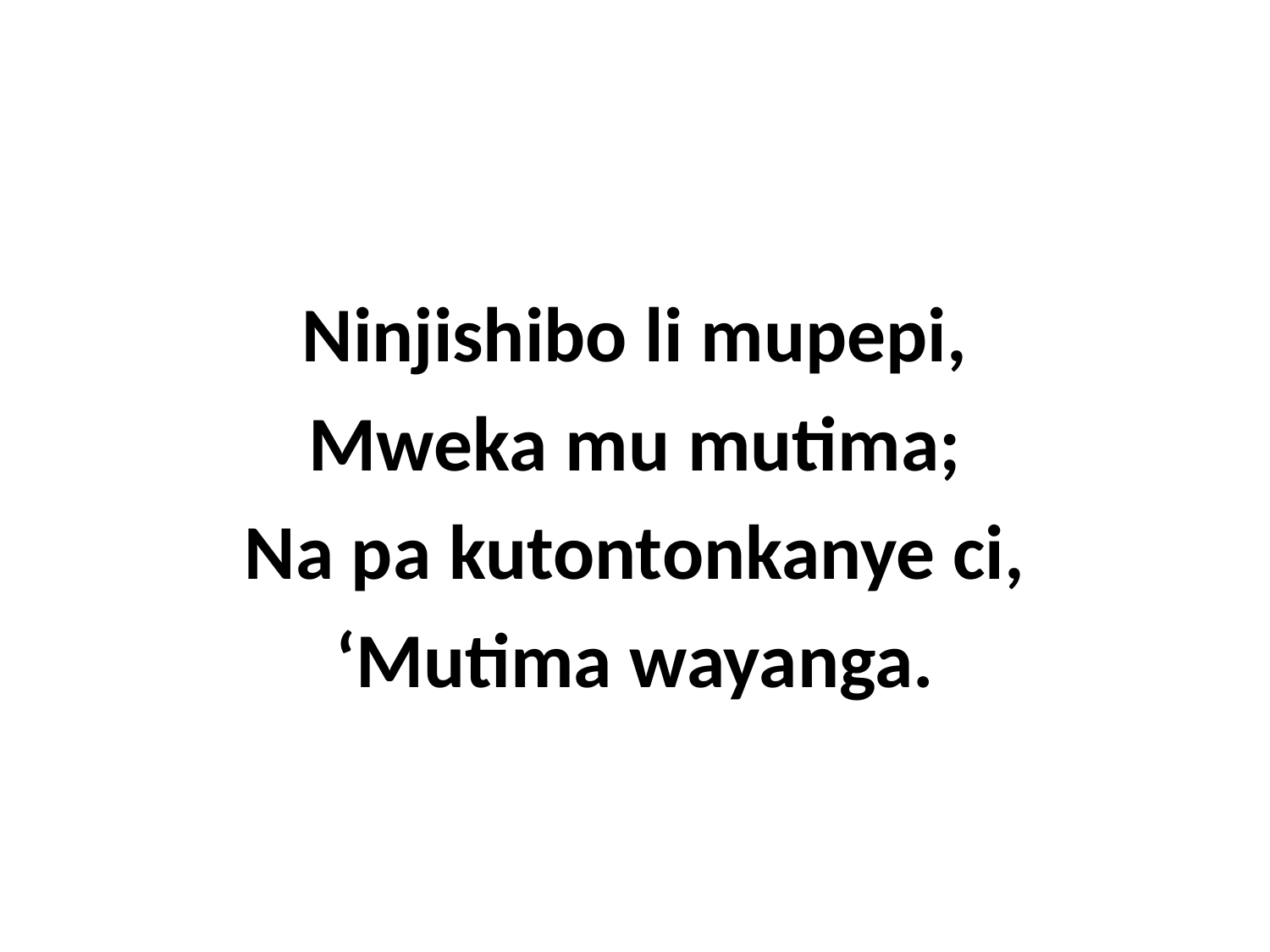

Ninjishibo li mupepi,
Mweka mu mutima;
Na pa kutontonkanye ci,
‘Mutima wayanga.